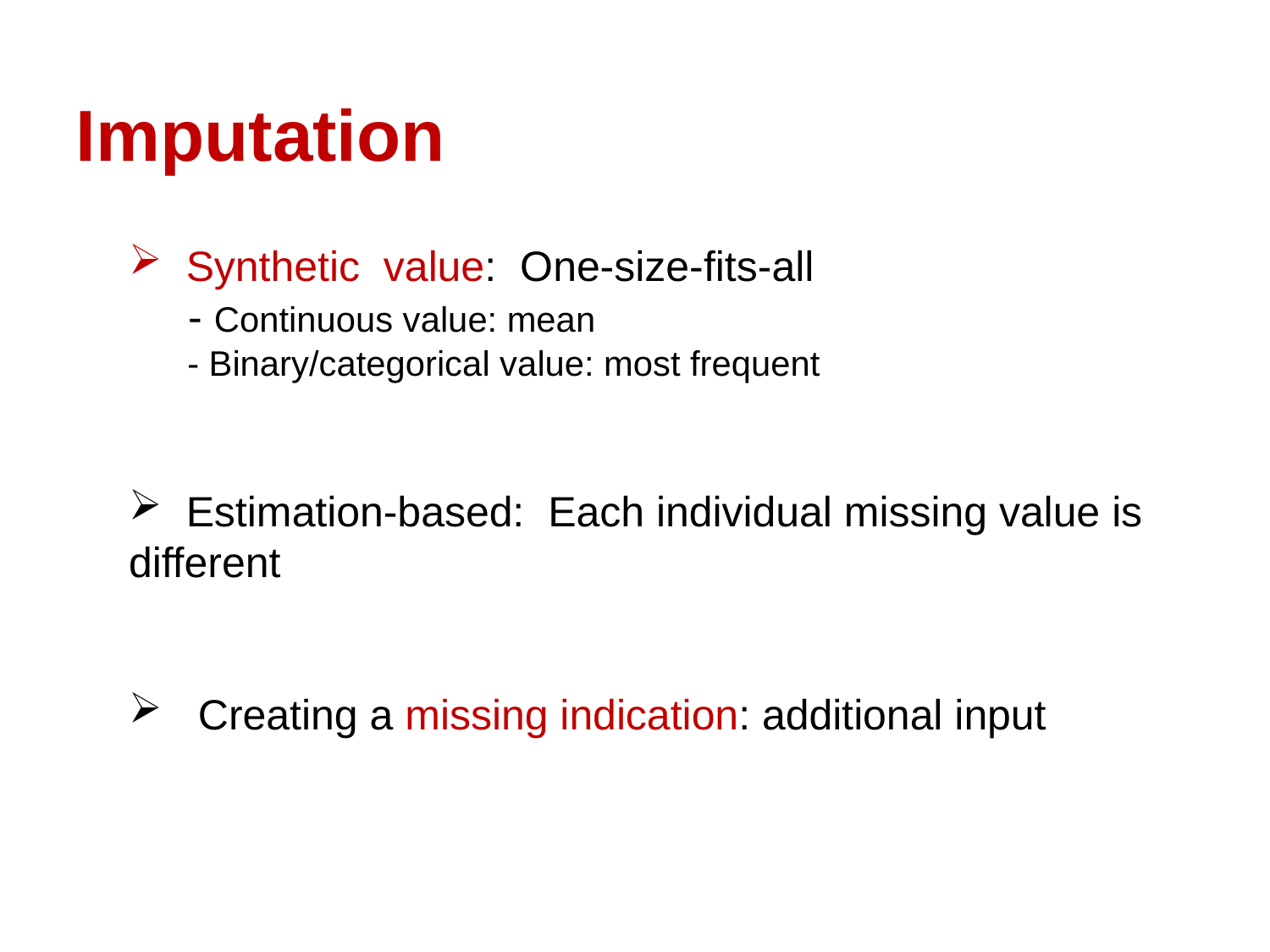

# Imputation
  Synthetic  value:  One-size-fits-all
     - Continuous value: mean
      - Binary/categorical value: most frequent

  Estimation-based:  Each individual missing value is different

   Creating a missing indication: additional input